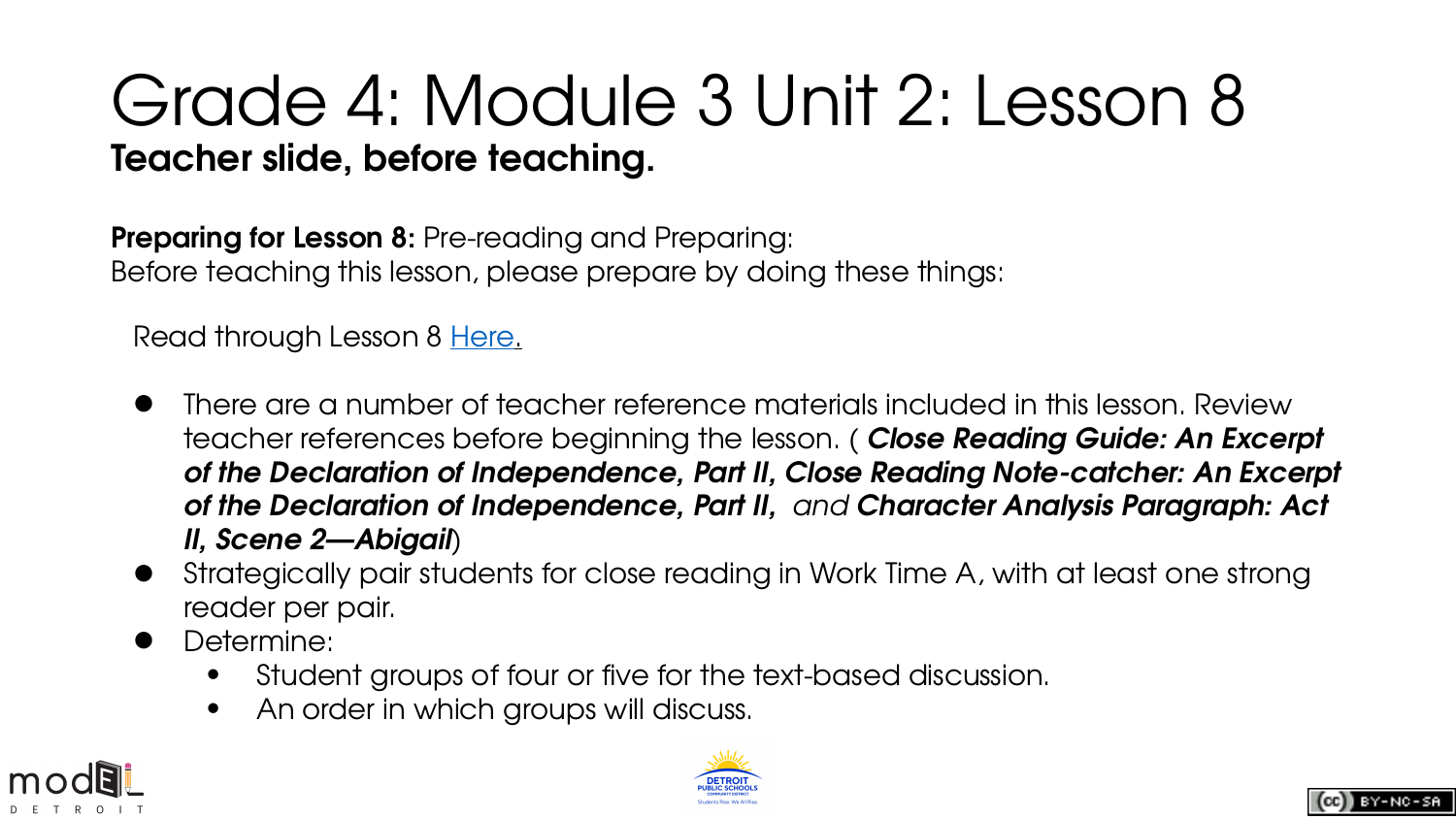

# Grade 4: Module 3 Unit 2: Lesson 8
Teacher slide, before teaching.
Preparing for Lesson 8: Pre-reading and Preparing:
Before teaching this lesson, please prepare by doing these things:

Read through Lesson 8 Here.

There are a number of teacher reference materials included in this lesson. Review teacher references before beginning the lesson. ( Close Reading Guide: An Excerpt of the Declaration of Independence, Part II, Close Reading Note-catcher: An Excerpt of the Declaration of Independence, Part II,  and Character Analysis Paragraph: Act II, Scene 2—Abigail)
Strategically pair students for close reading in Work Time A, with at least one strong reader per pair.
Determine:
Student groups of four or five for the text-based discussion.
An order in which groups will discuss.